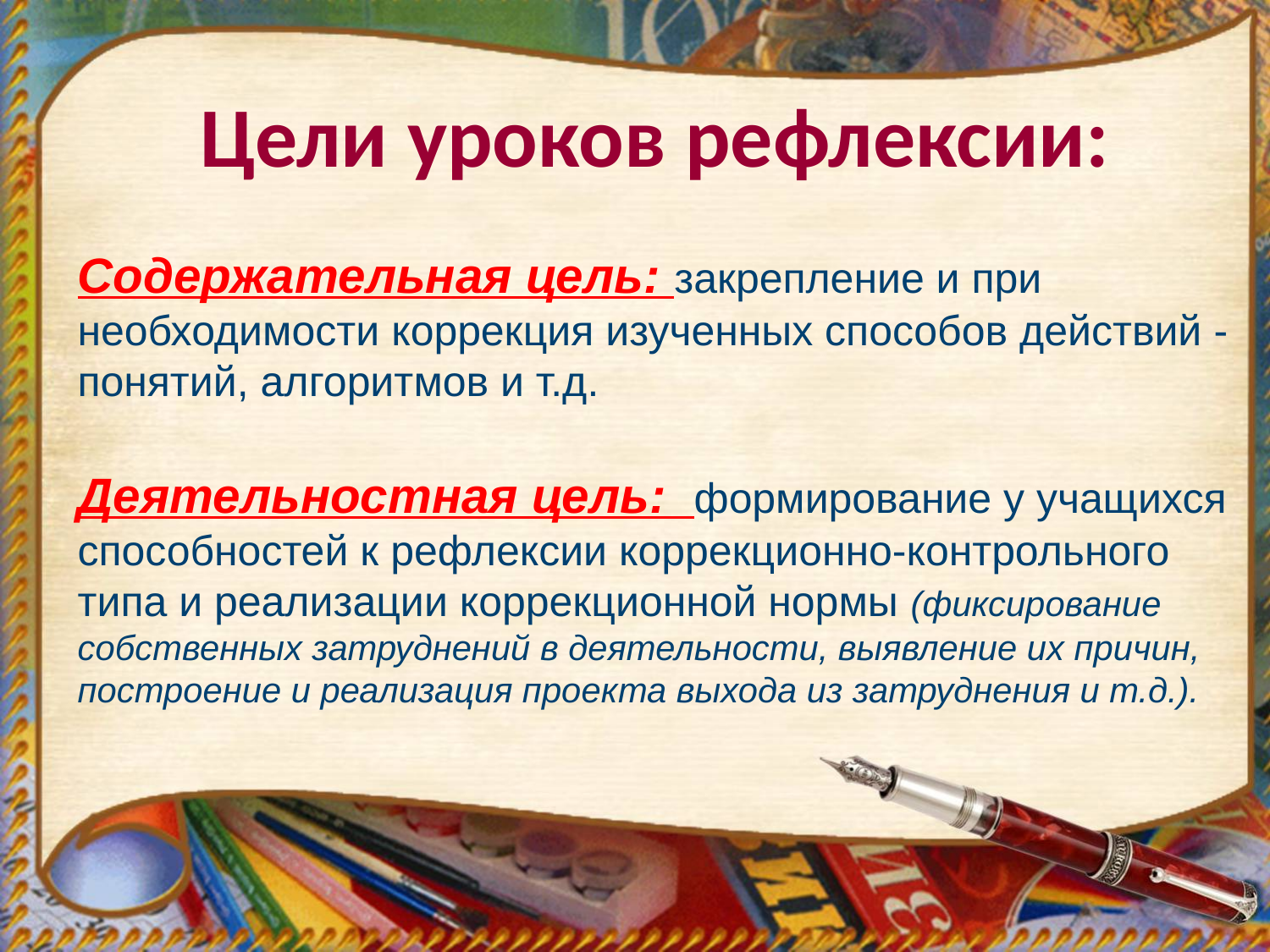

Цели уроков рефлексии:
Содержательная цель: закрепление и при необходимости коррекция изученных способов действий - понятий, алгоритмов и т.д.

Деятельностная цель:  формирование у учащихся способностей к рефлексии коррекционно-контрольного типа и реализации коррекционной нормы (фиксирование собственных затруднений в деятельности, выявление их причин, построение и реализация проекта выхода из затруднения и т.д.).